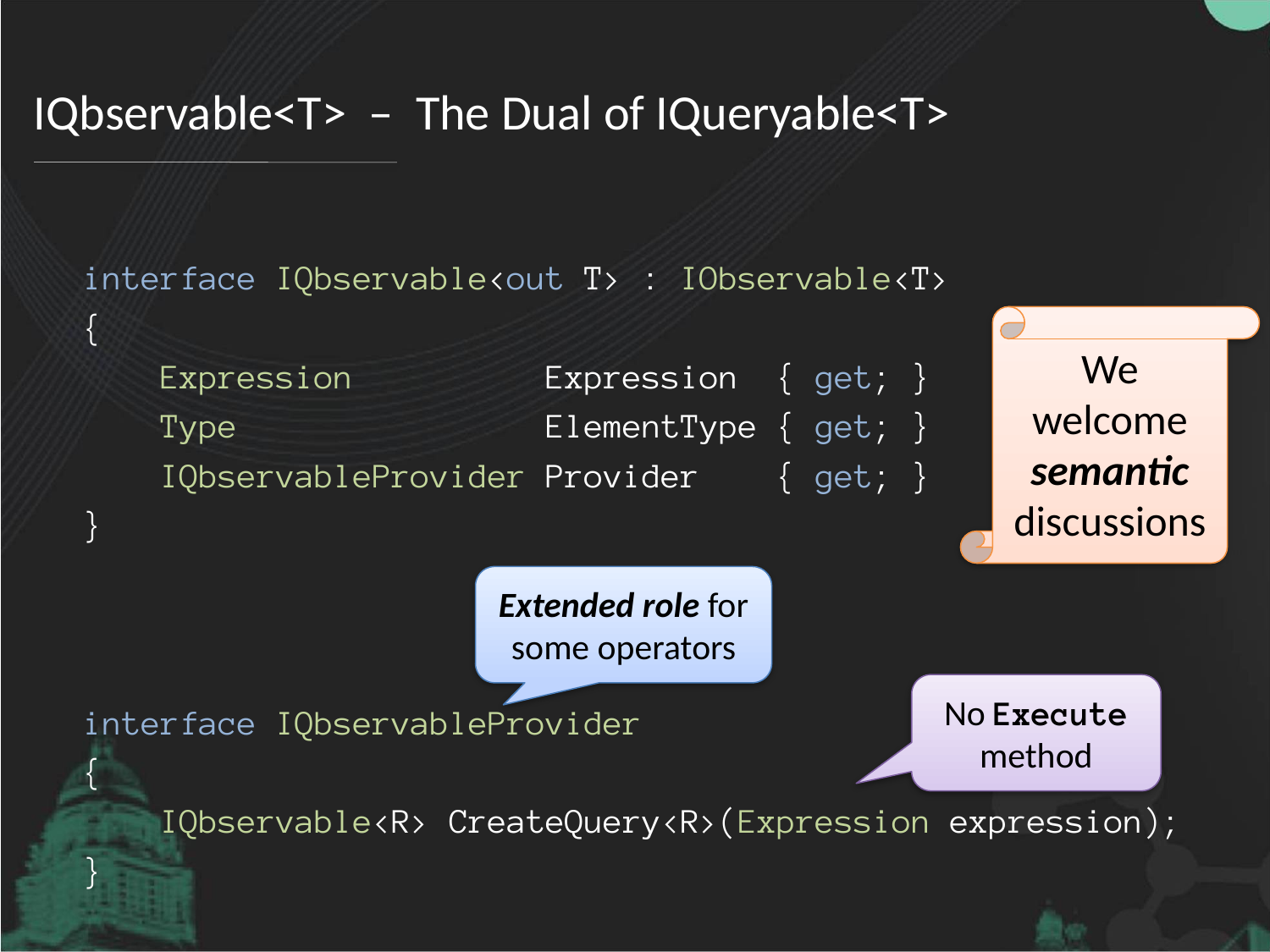

# IQbservable<T>  –  The Dual of IQueryable<T>
interface IQbservable<out T> : IObservable<T>
{
    Expression          Expression  { get; }
    Type                ElementType { get; }
    IQbservableProvider Provider    { get; }
}

interface IQbservableProvider
{
    IQbservable<R> CreateQuery<R>(Expression expression);
}
We welcome semantic discussions
Extended role for some operators
No Execute method